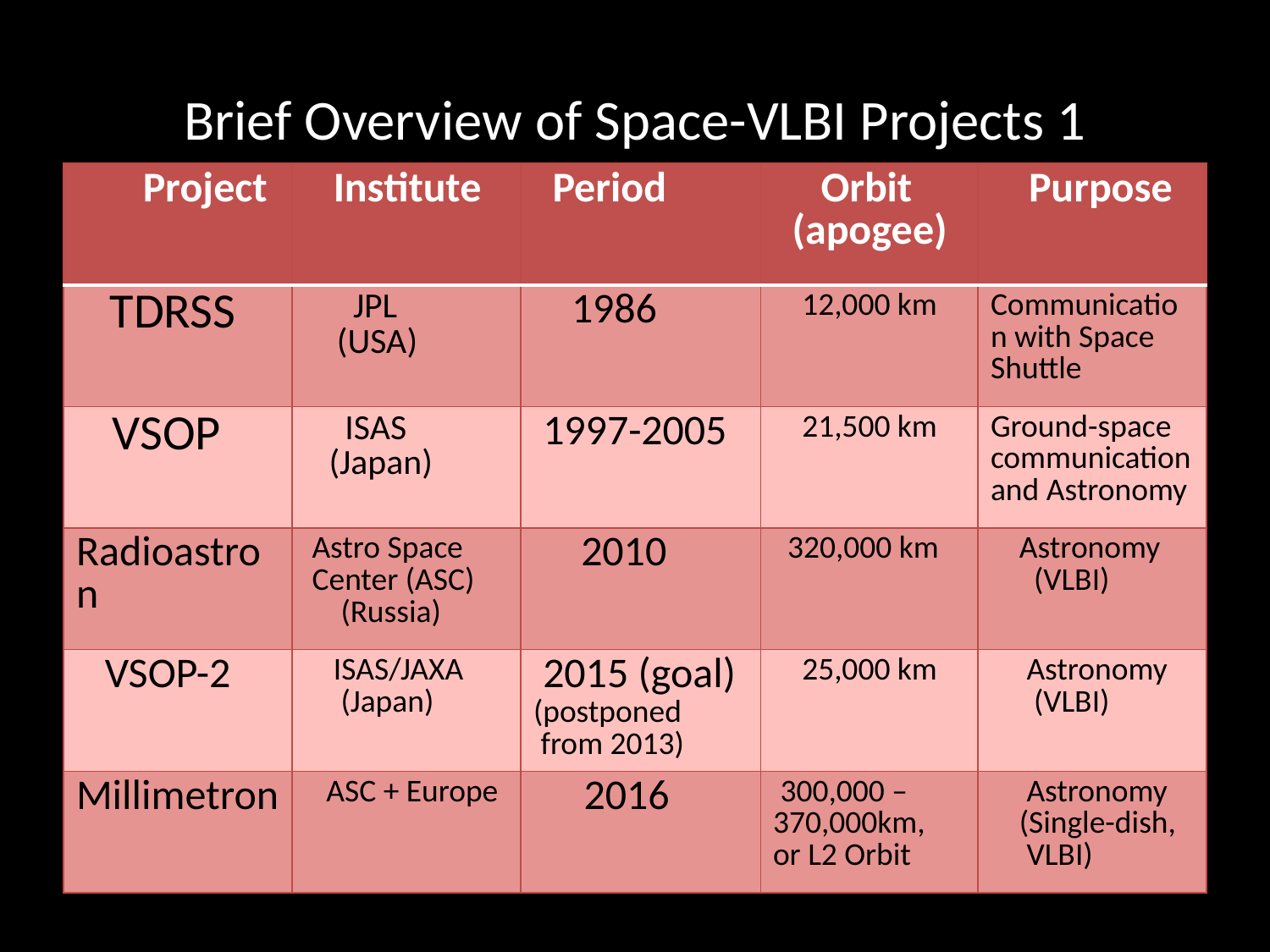

# Brief Overview of Space-VLBI Projects 1
| Project | Institute | Period | Orbit (apogee) | Purpose |
| --- | --- | --- | --- | --- |
| TDRSS | JPL (USA) | 1986 | 12,000 km | Communication with Space Shuttle |
| VSOP | ISAS (Japan) | 1997-2005 | 21,500 km | Ground-space communication and Astronomy |
| Radioastron | Astro Space Center (ASC) (Russia) | 2010 | 320,000 km | Astronomy (VLBI) |
| VSOP-2 | ISAS/JAXA (Japan) | 2015 (goal) (postponed from 2013) | 25,000 km | Astronomy (VLBI) |
| Millimetron | ASC + Europe | 2016 | 300,000 – 370,000km, or L2 Orbit | Astronomy (Single-dish, VLBI) |